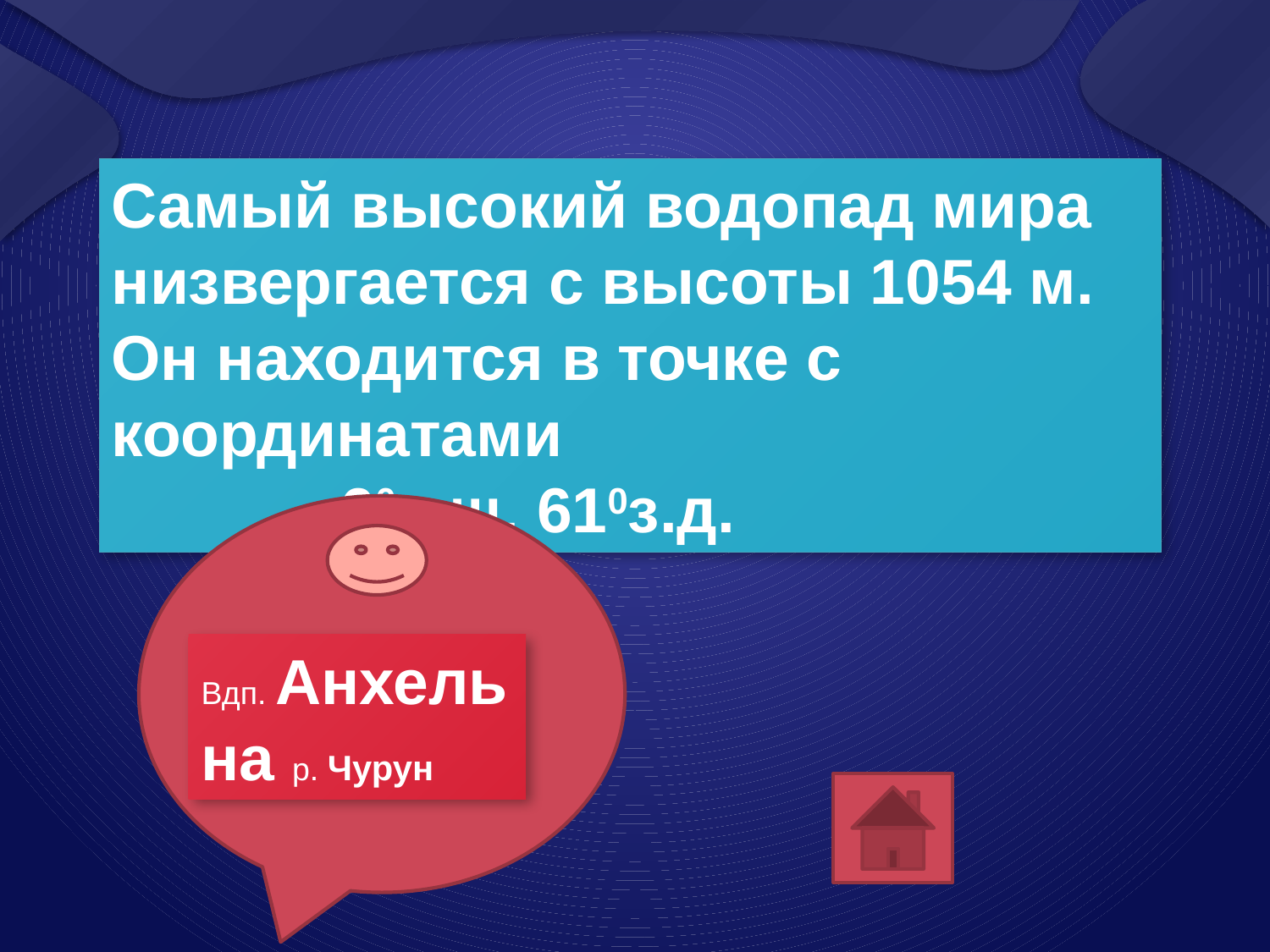

Самый высокий водопад мира низвергается с высоты 1054 м. Он находится в точке с координатами
             60с.ш. 610з.д.

Вдп. Анхель на р. Чурун